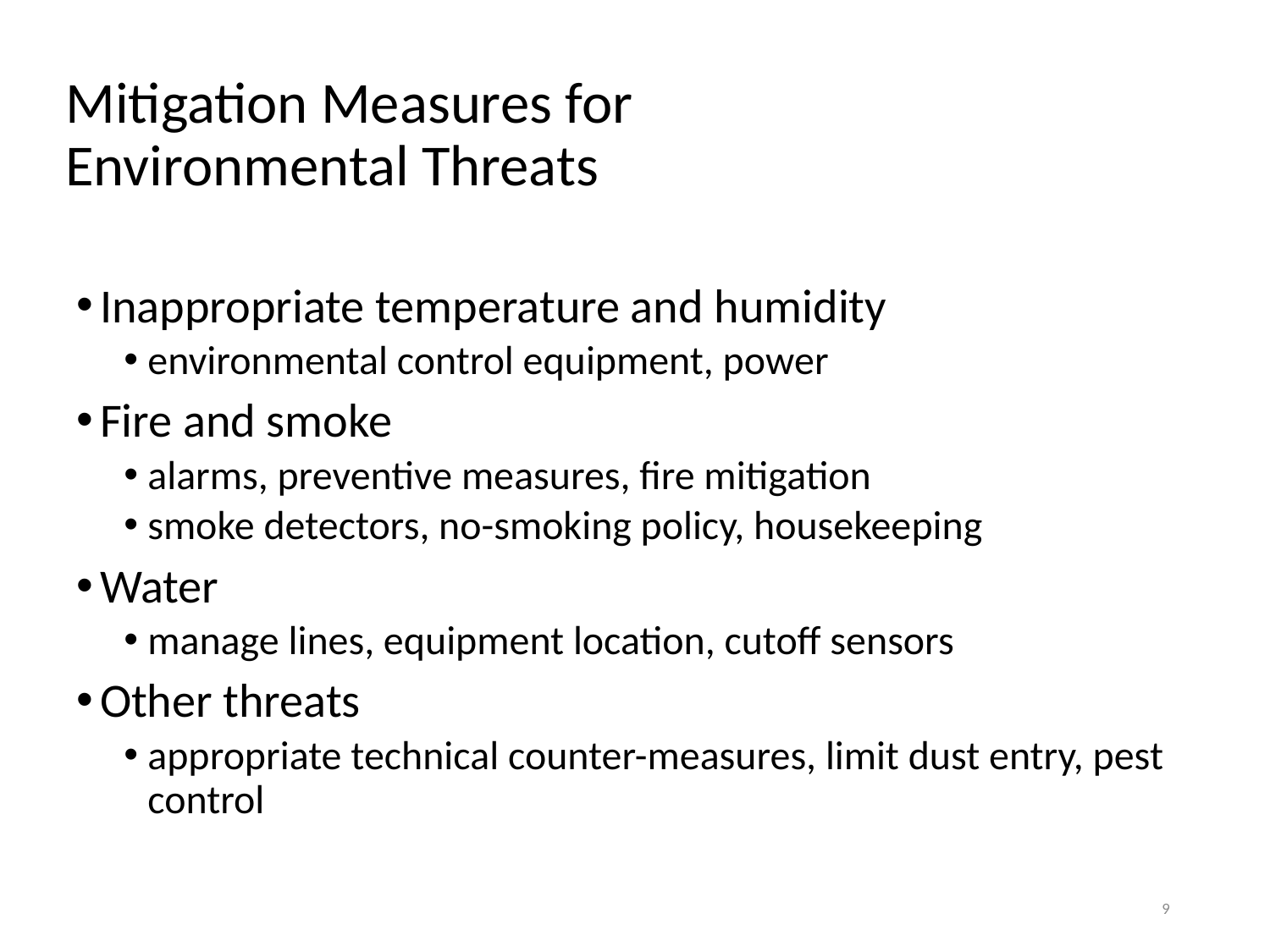

# Mitigation Measures for Environmental Threats
Inappropriate temperature and humidity
environmental control equipment, power
Fire and smoke
alarms, preventive measures, fire mitigation
smoke detectors, no-smoking policy, housekeeping
Water
manage lines, equipment location, cutoff sensors
Other threats
appropriate technical counter-measures, limit dust entry, pest control
9